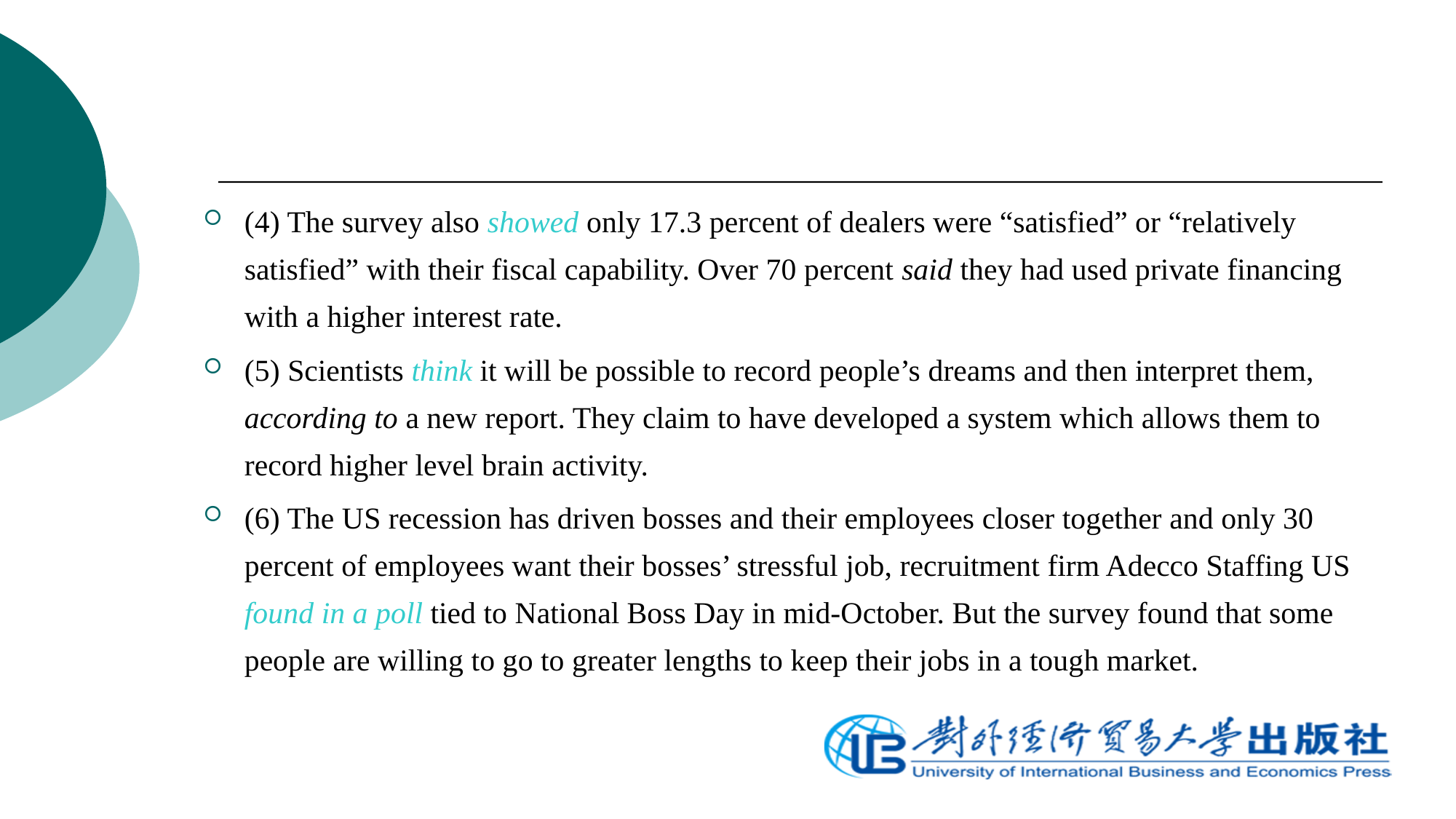

(4) The survey also showed only 17.3 percent of dealers were “satisfied” or “relatively satisfied” with their fiscal capability. Over 70 percent said they had used private financing with a higher interest rate.
(5) Scientists think it will be possible to record people’s dreams and then interpret them, according to a new report. They claim to have developed a system which allows them to record higher level brain activity.
(6) The US recession has driven bosses and their employees closer together and only 30 percent of employees want their bosses’ stressful job, recruitment firm Adecco Staffing US found in a poll tied to National Boss Day in mid-October. But the survey found that some people are willing to go to greater lengths to keep their jobs in a tough market.